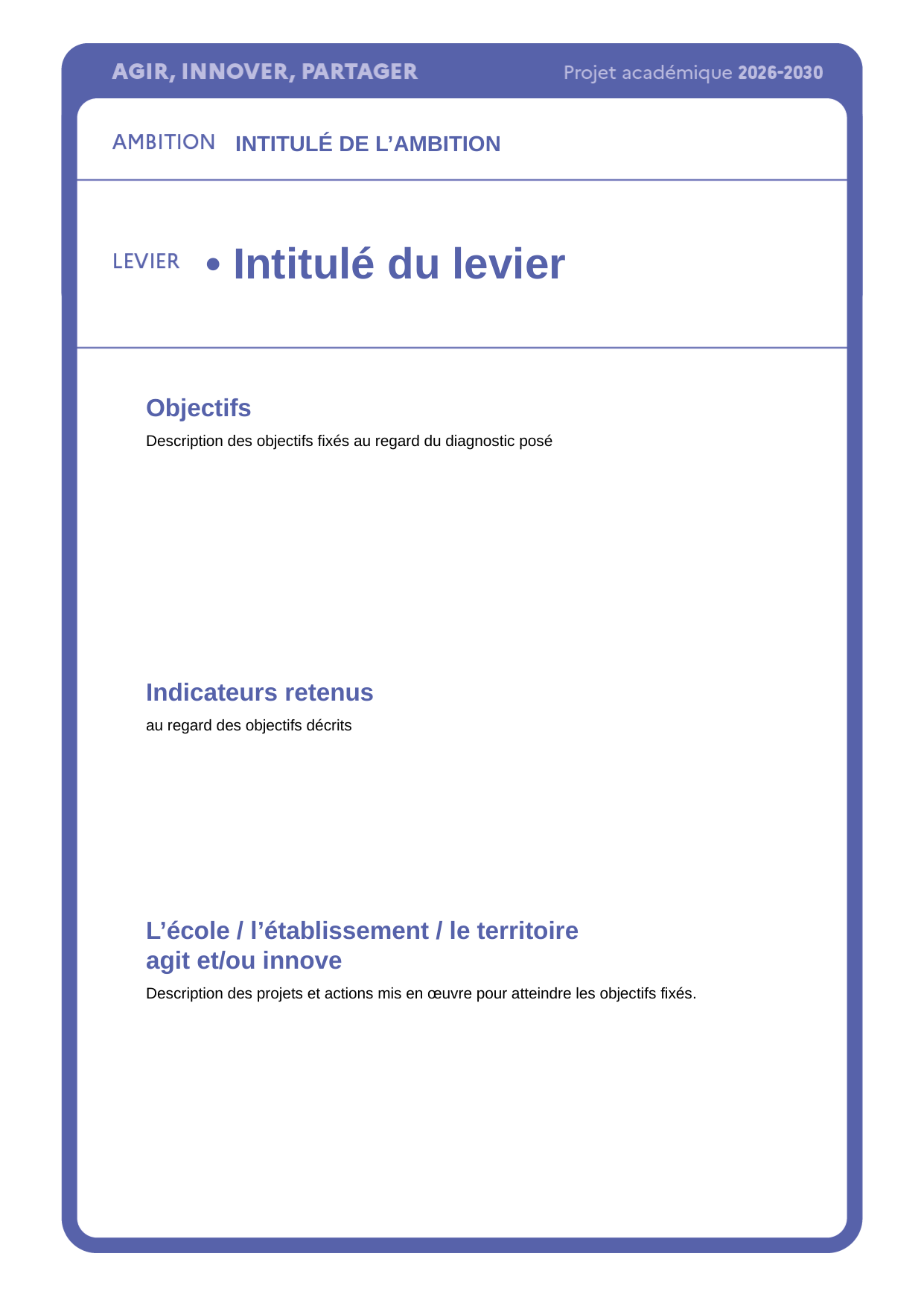

CITOYENNETÉ
• Climat scolaire
• Valeurs de la République
• Démocratie scolaire
• Lutte contre les discriminations et les violences

ESPRIT CRITIQUE
• Éducation aux médias et à l’information
• Compréhension du monde
• Citoyenneté numérique

CULTURE
• Vivre la culture
• Révéler les créativités
• Rencontrer la culture scientifique
• Arts et métiers

ENGAGEMENT
• Engagés ensemble !
• Éducation à la défense
INTITULÉ DE L’AMBITION
• Intitulé du levier
Objectifs
Description des objectifs fixés au regard du diagnostic posé
Indicateurs retenus
au regard des objectifs décrits
L’école / l’établissement / le territoire
agit et/ou innove
Description des projets et actions mis en œuvre pour atteindre les objectifs fixés.